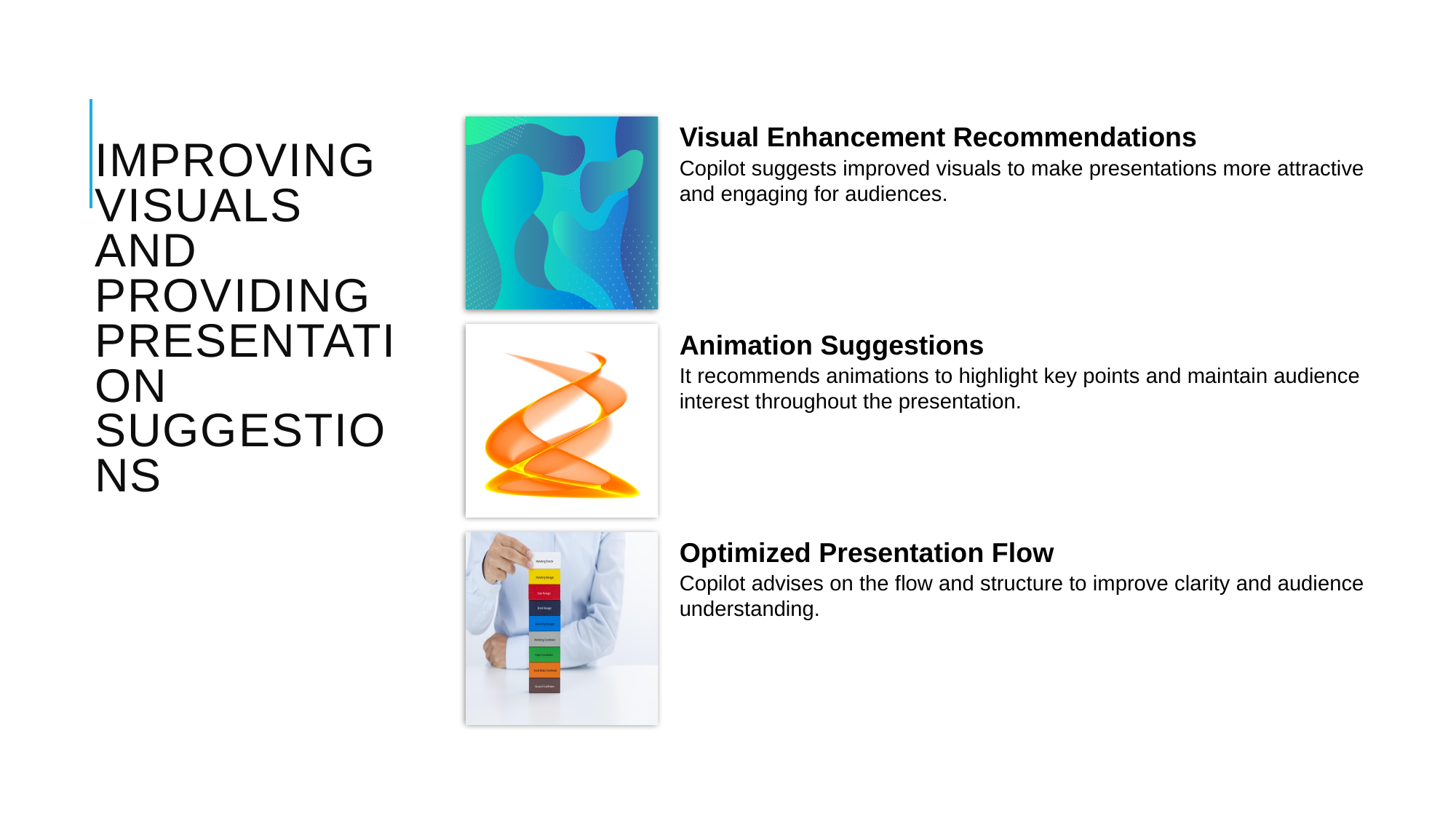

# Improving Visuals and Providing Presentation Suggestions
Visual Enhancement Recommendations
Copilot suggests improved visuals to make presentations more attractive and engaging for audiences.
Animation Suggestions
It recommends animations to highlight key points and maintain audience interest throughout the presentation.
Optimized Presentation Flow
Copilot advises on the flow and structure to improve clarity and audience understanding.